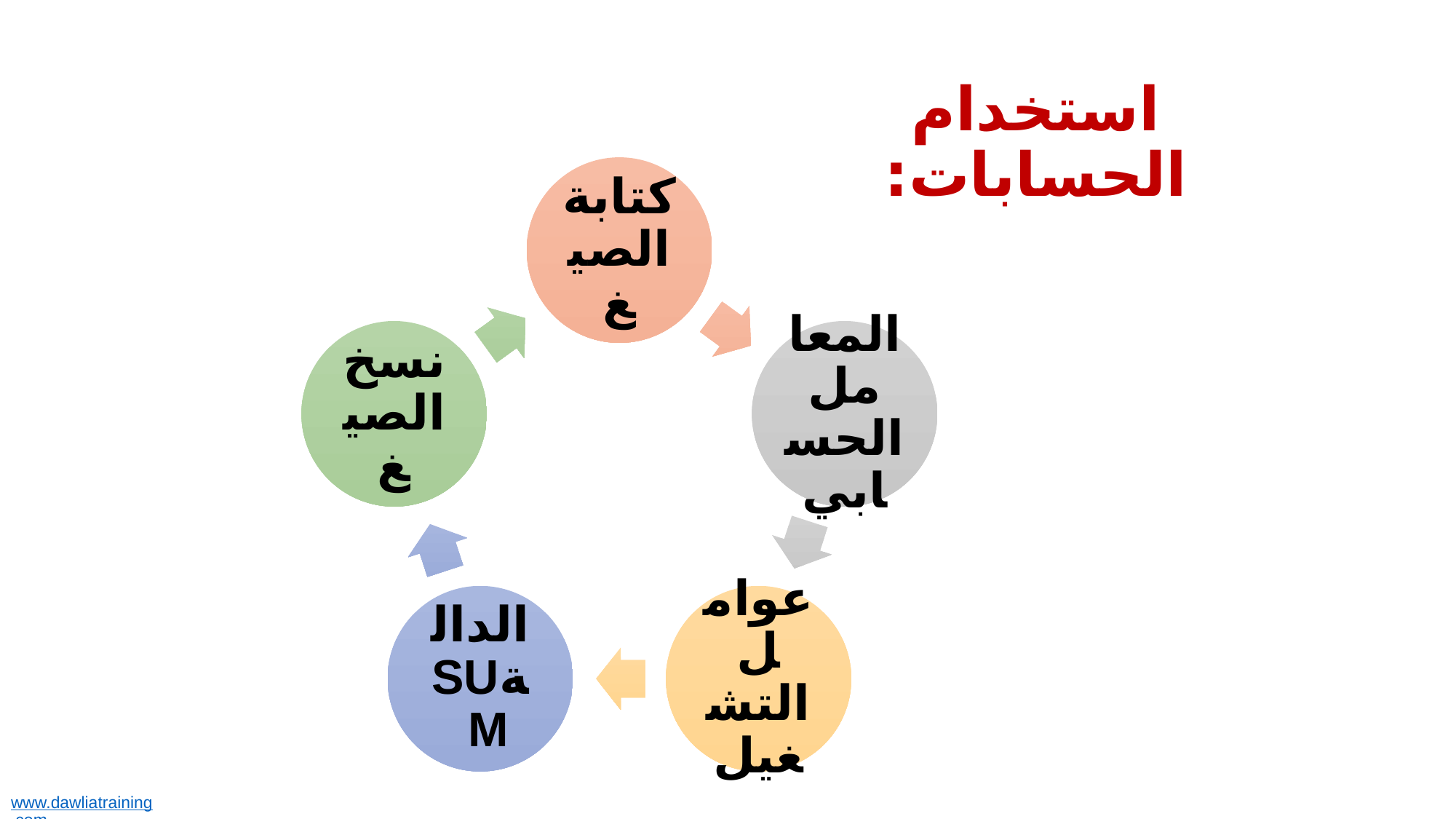

# استخدام الحسابات:
كتابة الصيغ

المعامل الحسابي

عوامل التشغيل

الدالةSUM

نسخ الصيغ

www.dawliatraining.com